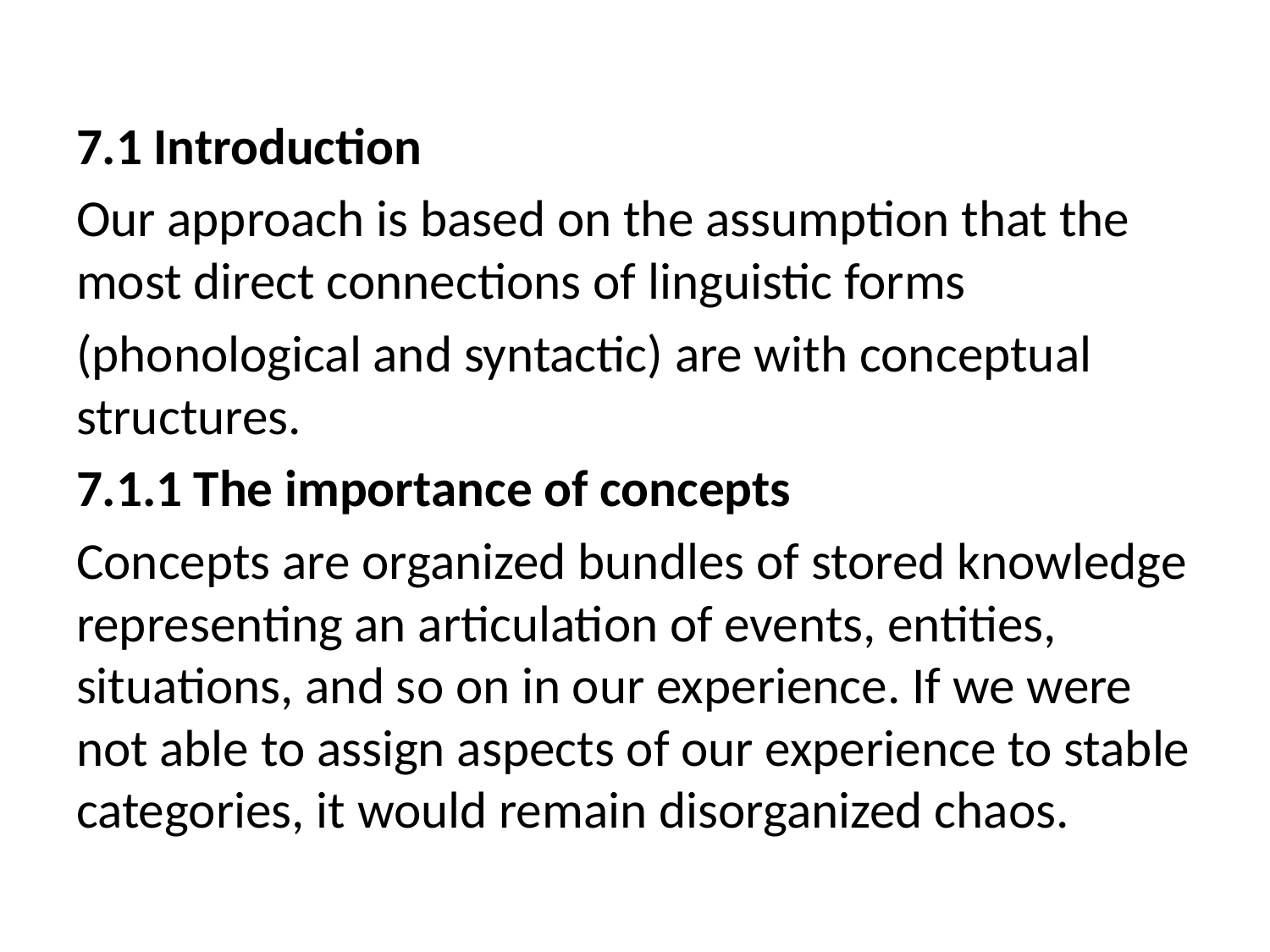

7.1 Introduction
Our approach is based on the assumption that the most direct connections of linguistic forms
(phonological and syntactic) are with conceptual structures.
7.1.1 The importance of concepts
Concepts are organized bundles of stored knowledge representing an articulation of events, entities, situations, and so on in our experience. If we were not able to assign aspects of our experience to stable categories, it would remain disorganized chaos.